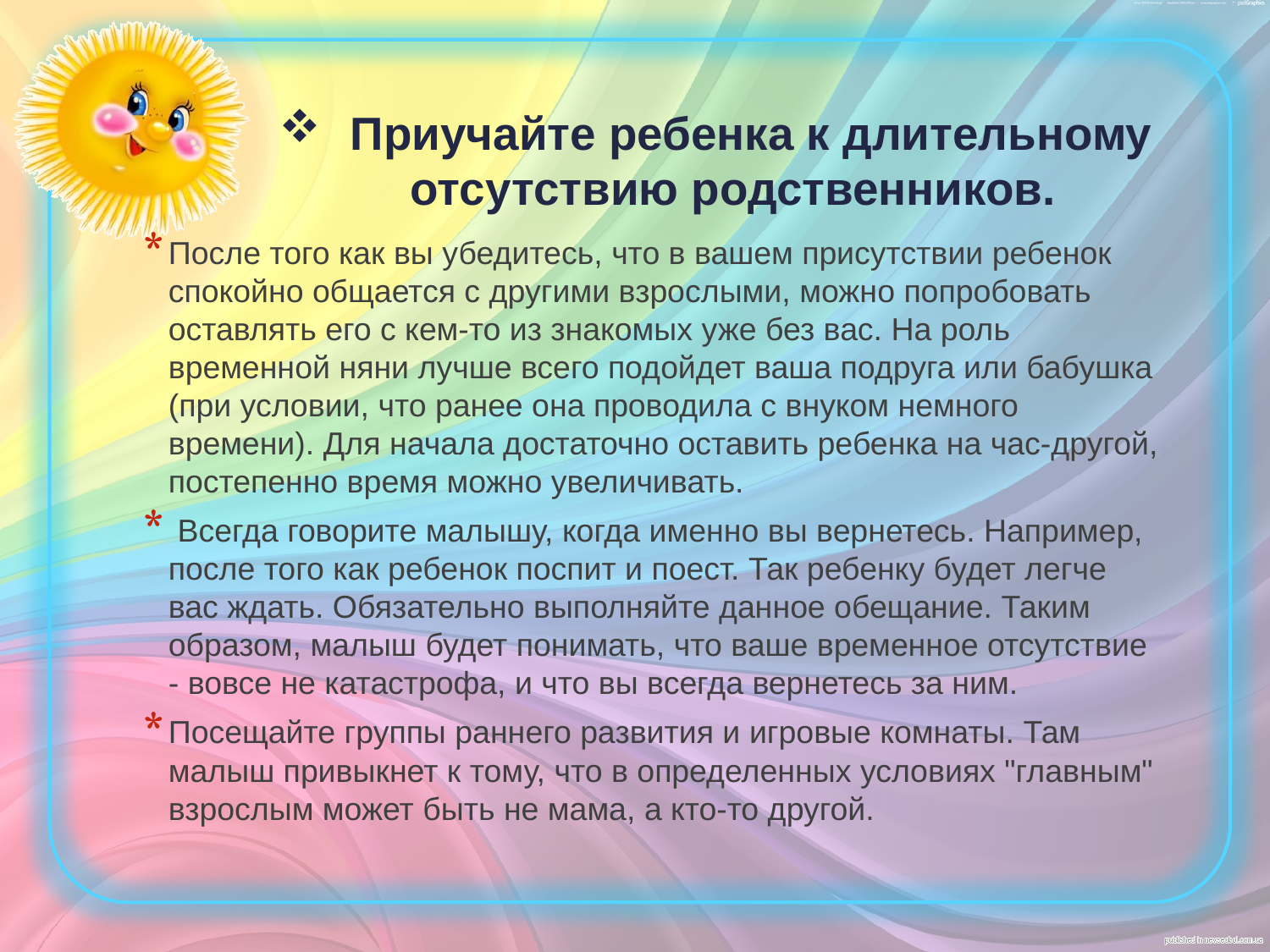

# Приучайте ребенка к длительному отсутствию родственников.
После того как вы убедитесь, что в вашем присутствии ребенок спокойно общается с другими взрослыми, можно попробовать оставлять его с кем-то из знакомых уже без вас. На роль временной няни лучше всего подойдет ваша подруга или бабушка (при условии, что ранее она проводила с внуком немного времени). Для начала достаточно оставить ребенка на час-другой, постепенно время можно увеличивать.
 Всегда говорите малышу, когда именно вы вернетесь. Например, после того как ребенок поспит и поест. Так ребенку будет легче вас ждать. Обязательно выполняйте данное обещание. Таким образом, малыш будет понимать, что ваше временное отсутствие - вовсе не катастрофа, и что вы всегда вернетесь за ним.
Посещайте группы раннего развития и игровые комнаты. Там малыш привыкнет к тому, что в определенных условиях "главным" взрослым может быть не мама, а кто-то другой.